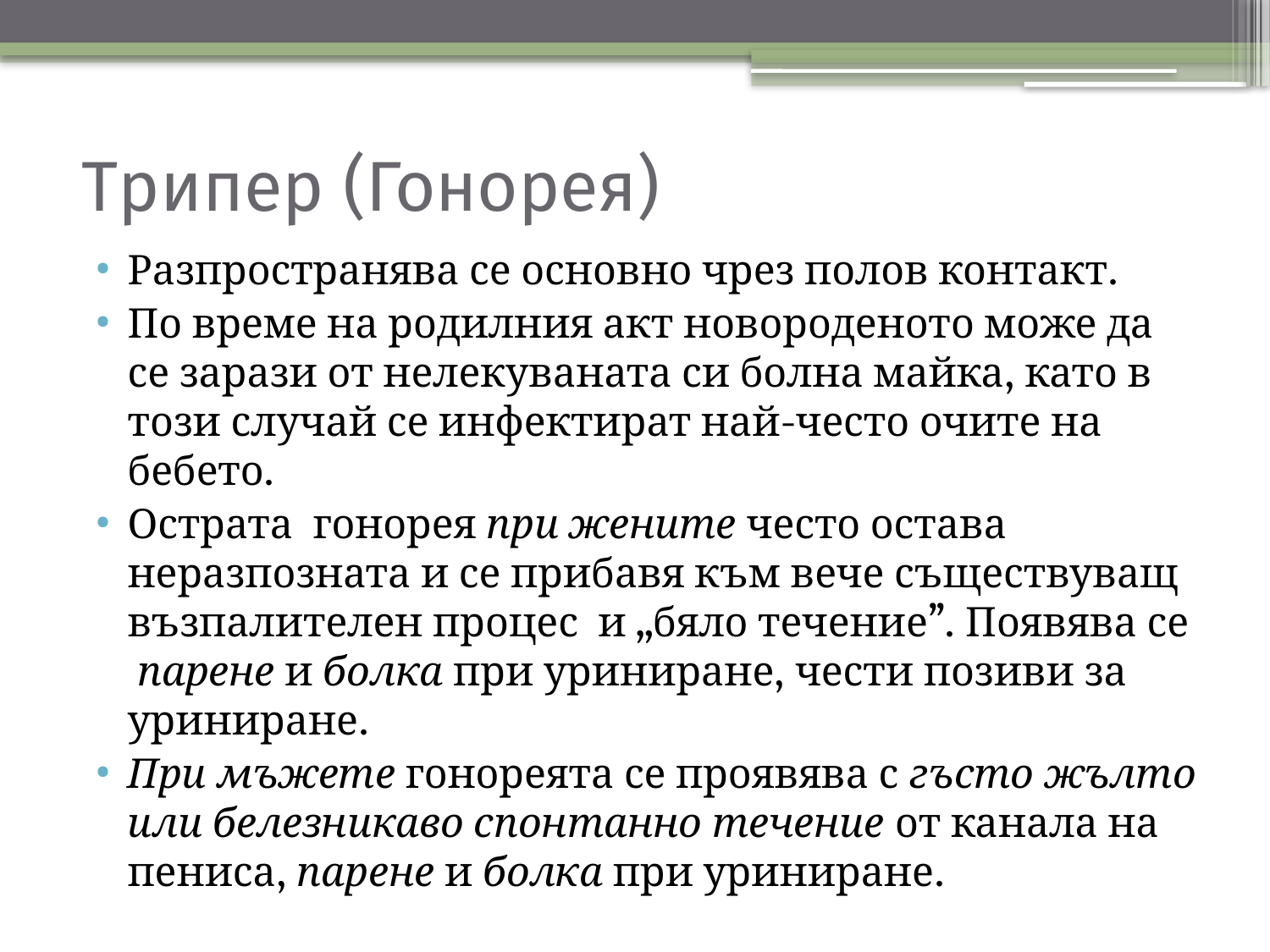

# Трипер (Гонорея)
Разпространява се основно чрез полов контакт.
По време на родилния акт новороденото може да се зарази от нелекуваната си болна майка, като в този случай се инфектират най-често очите на бебето.
Острата  гонорея при жените често остава неразпозната и се прибавя към вече съществуващ възпалителен процес  и „бяло течение”. Появява се  парене и болка при уриниране, чести позиви за уриниране.
При мъжете гонореята се проявява с гъсто жълто или белезникаво спонтанно течение от канала на пениса, парене и болка при уриниране.